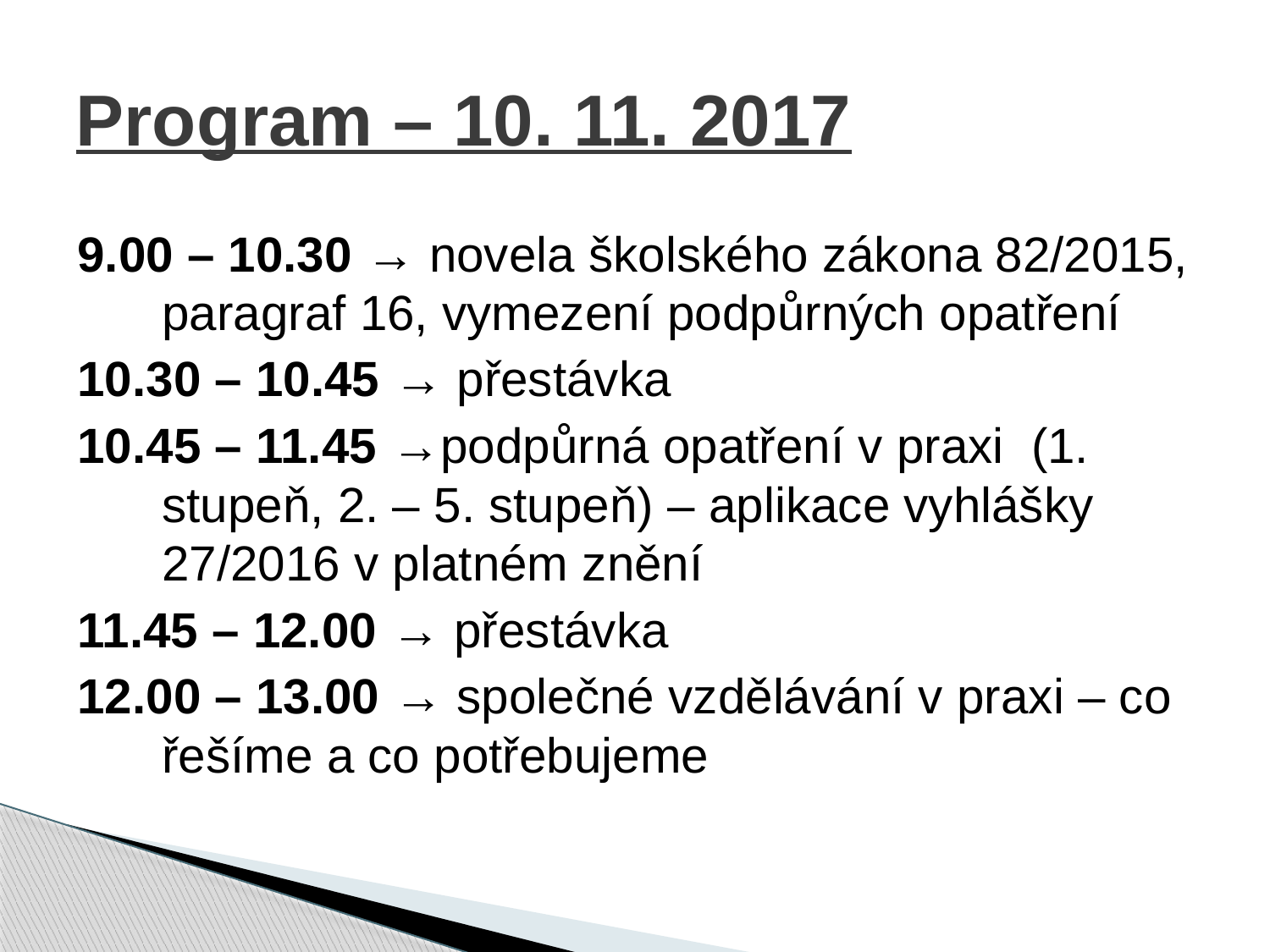

# Program – 10. 11. 2017
9.00 – 10.30 → novela školského zákona 82/2015, paragraf 16, vymezení podpůrných opatření
10.30 – 10.45 → přestávka
10.45 – 11.45 →podpůrná opatření v praxi  (1. stupeň, 2. – 5. stupeň) – aplikace vyhlášky 27/2016 v platném znění
11.45 – 12.00 → přestávka
12.00 – 13.00 → společné vzdělávání v praxi – co řešíme a co potřebujeme